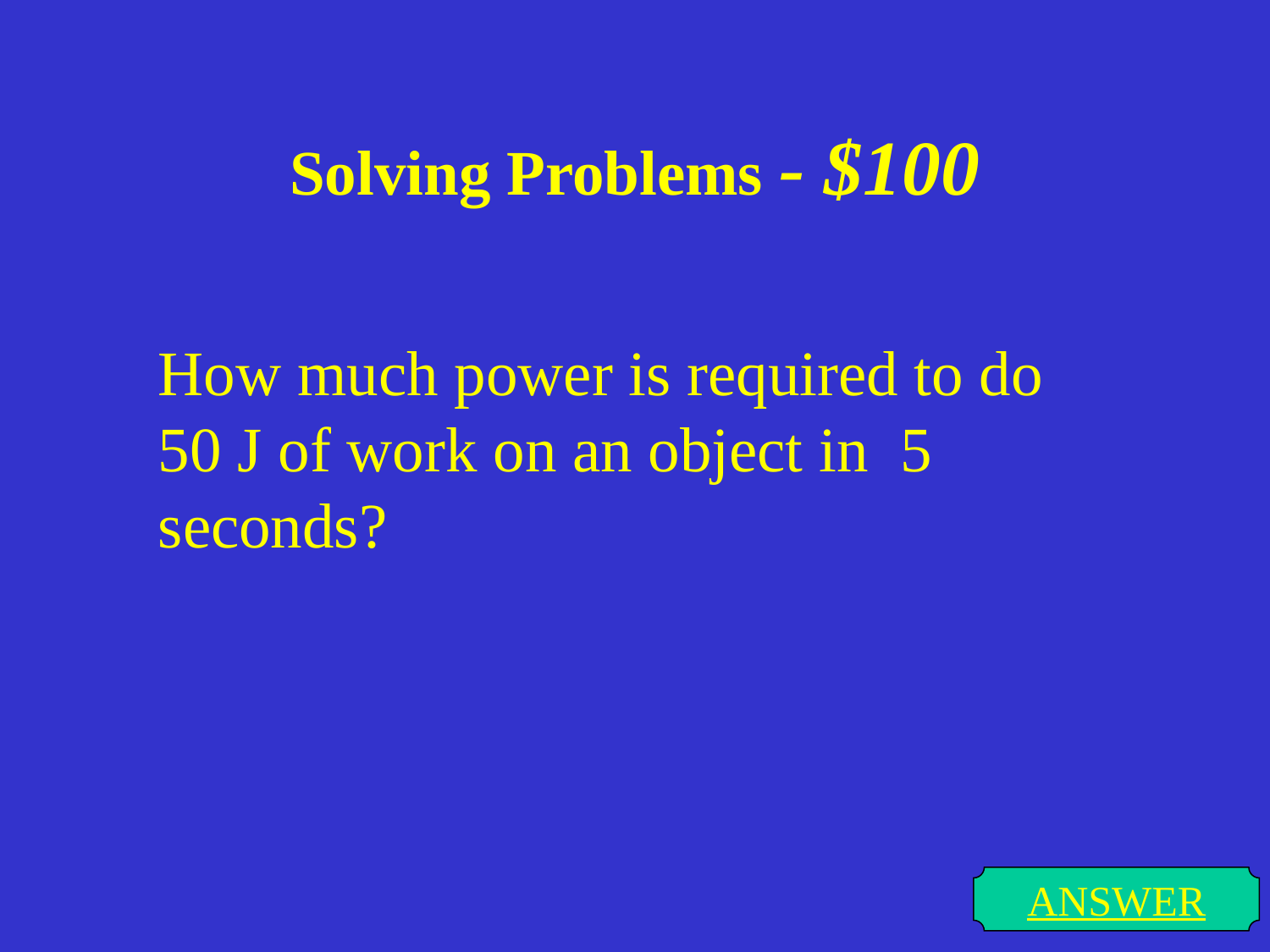

# Solving Problems - $100
How much power is required to do 50 J of work on an object in  5 seconds?

ANSWER